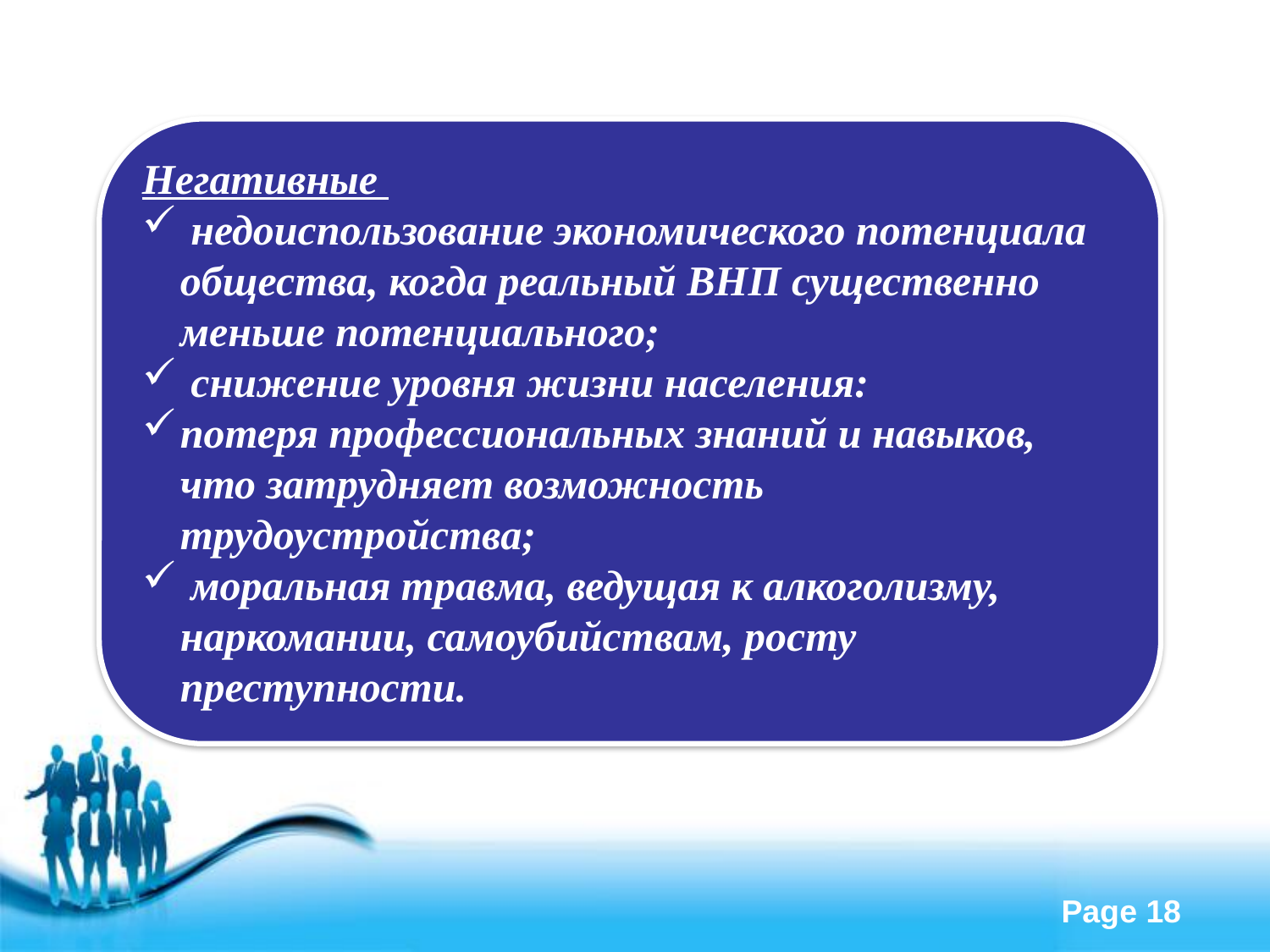

Негативные
 недоиспользование экономического потенциала общества, когда реальный ВНП существенно меньше потенциального;
 снижение уровня жизни населения:
потеря профессиональных знаний и навыков, что затрудняет возможность трудоустройства;
 моральная травма, ведущая к алкоголизму, наркомании, самоубийствам, росту преступности.